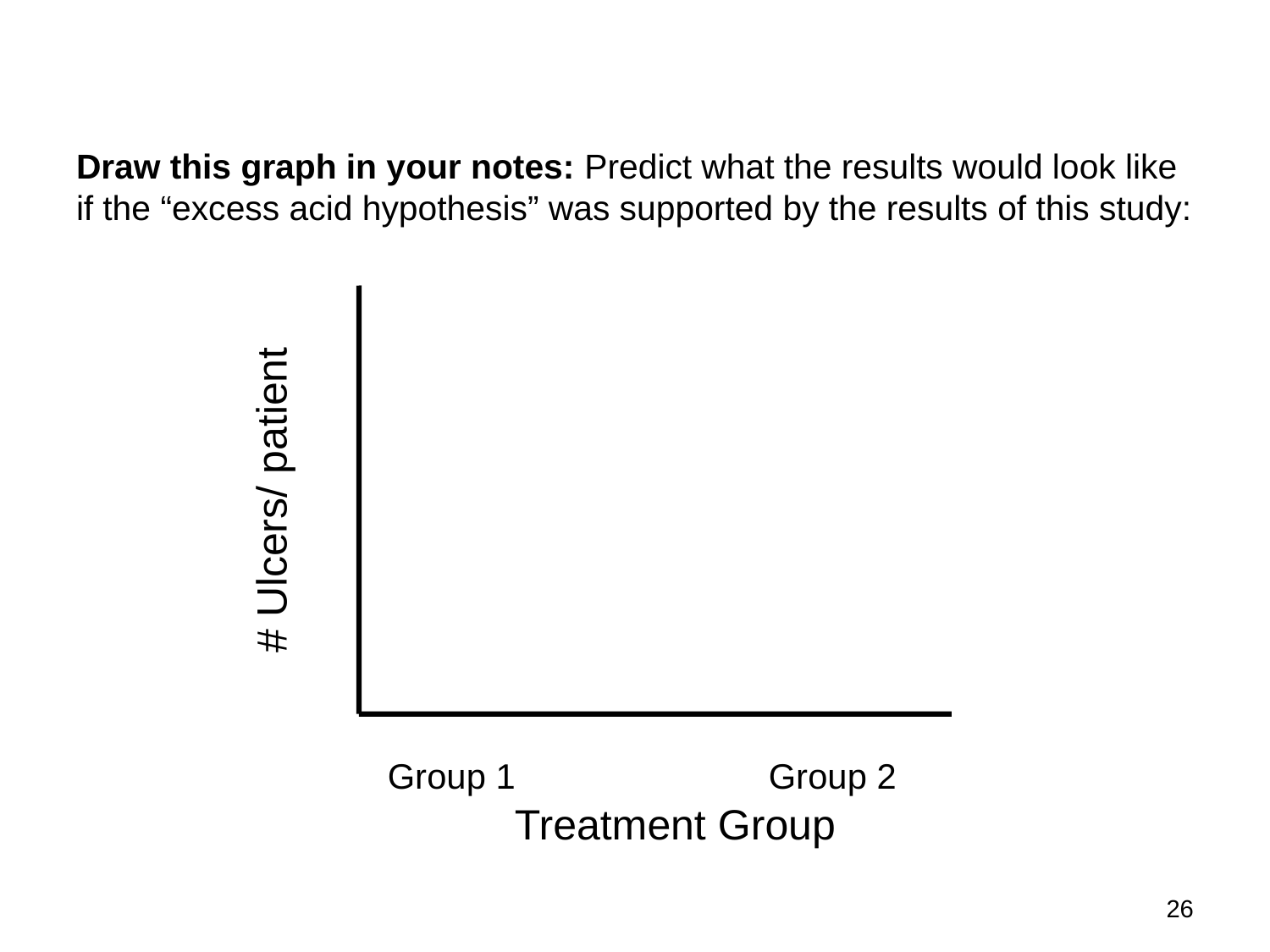

# Draw this graph in your notes: Predict what the results would look like if the “excess acid hypothesis” was supported by the results of this study:

# Ulcers/ patient
Group 1		Group 2
	Treatment Group
26